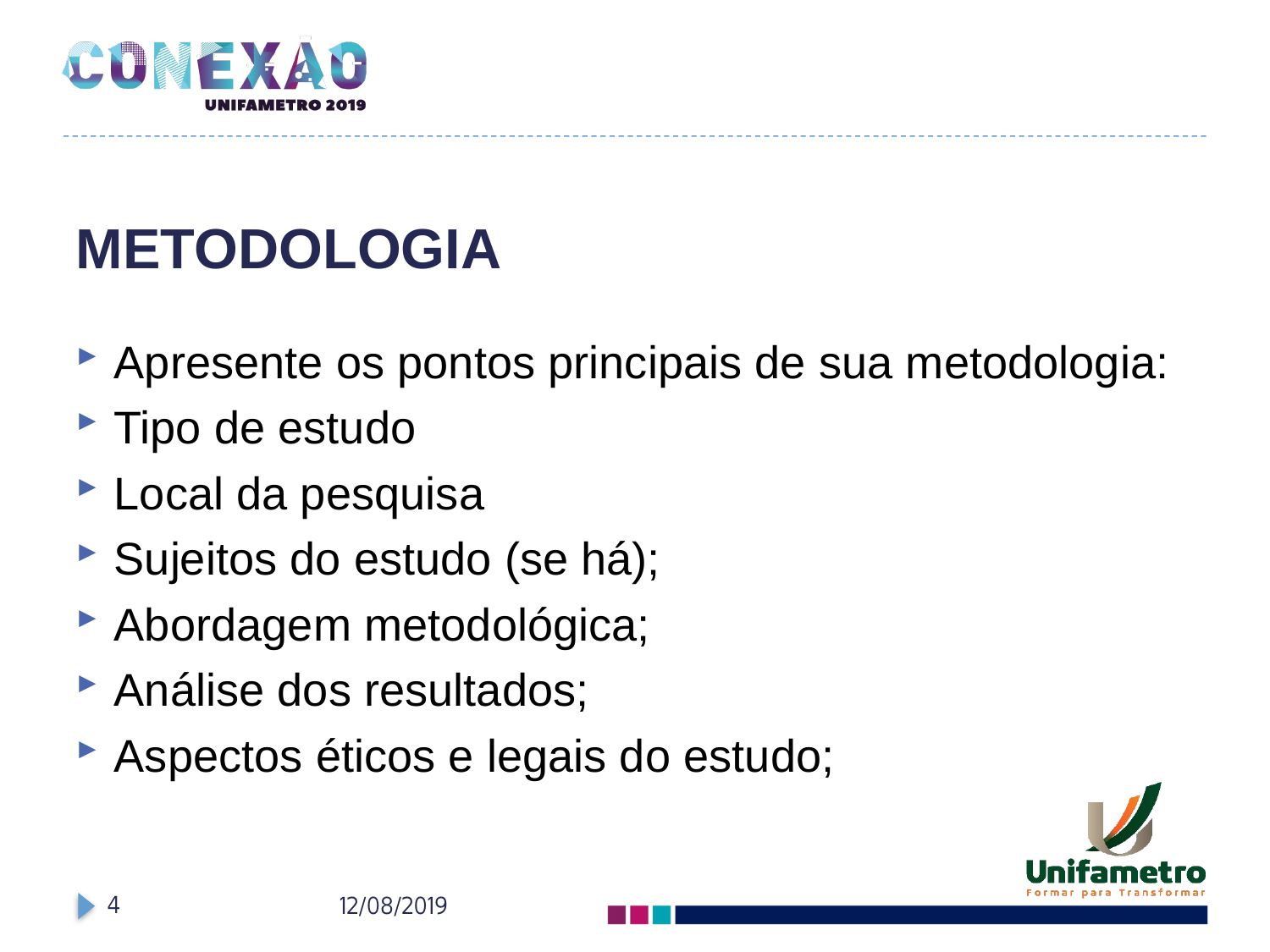

# METODOLOGIA
Apresente os pontos principais de sua metodologia:
Tipo de estudo
Local da pesquisa
Sujeitos do estudo (se há);
Abordagem metodológica;
Análise dos resultados;
Aspectos éticos e legais do estudo;
4
12/08/2019